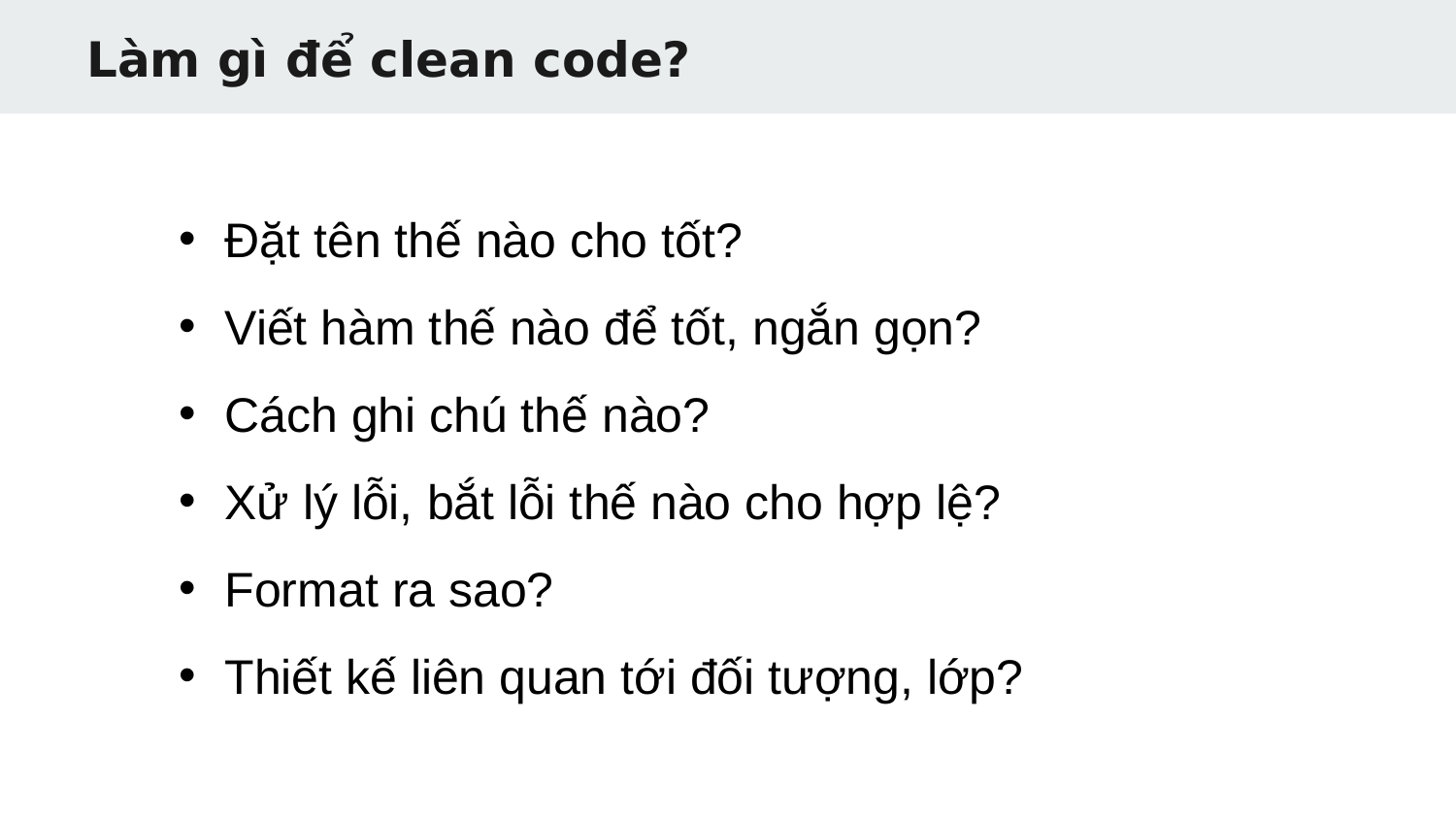

Làm gì để clean code?
Đặt tên thế nào cho tốt?
Viết hàm thế nào để tốt, ngắn gọn?
Cách ghi chú thế nào?
Xử lý lỗi, bắt lỗi thế nào cho hợp lệ?
Format ra sao?
Thiết kế liên quan tới đối tượng, lớp?